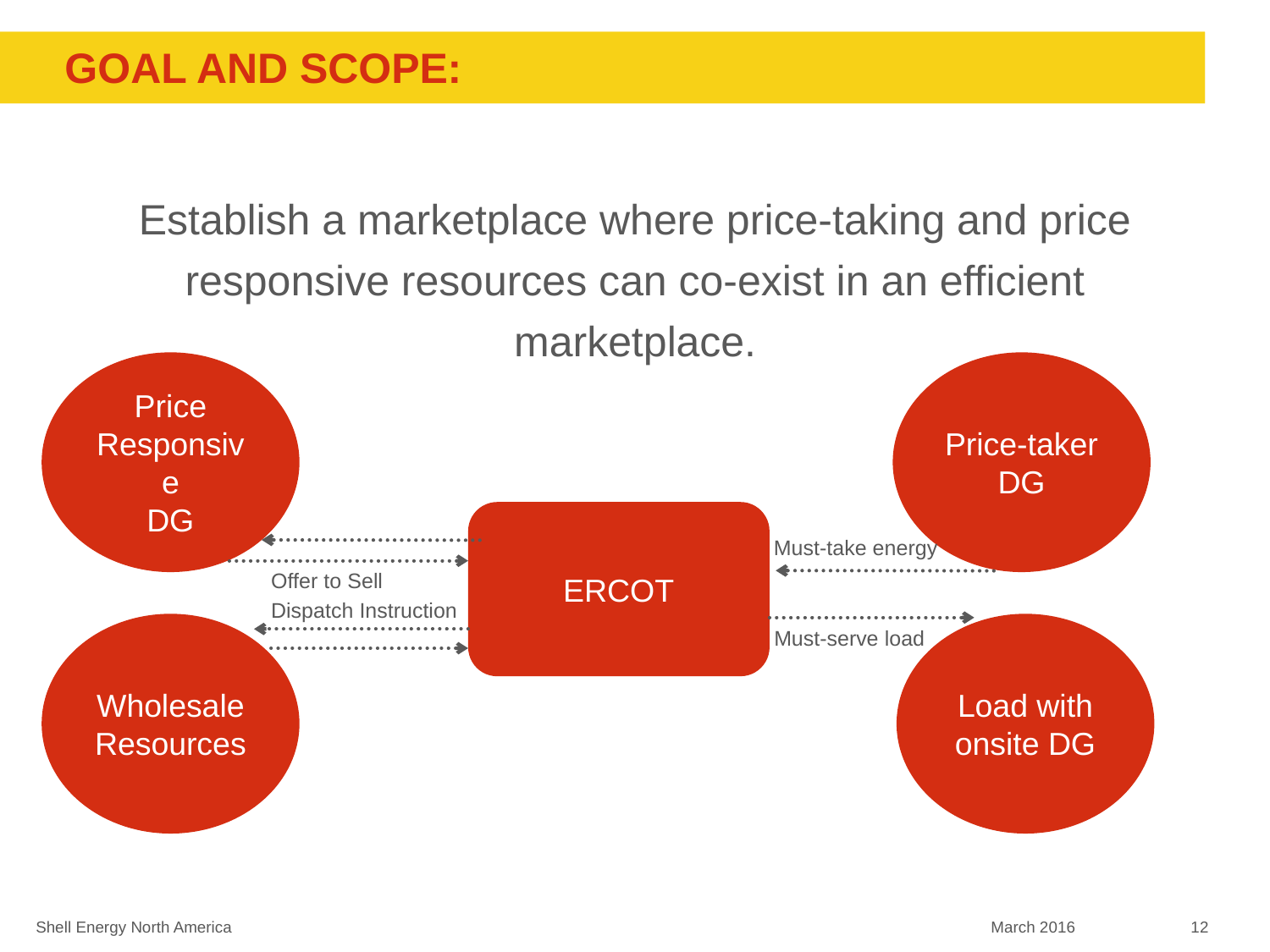

# Goal and Scope:
Establish a marketplace where price-taking and price responsive resources can co-exist in an efficient marketplace.
Price Responsive
DG
Price-taker DG
ERCOT
Must-take energy
Offer to Sell
Dispatch Instruction
Wholesale Resources
Load with onsite DG
Must-serve load
Shell Energy North America                                                                                                                                                                           March 2016                          12